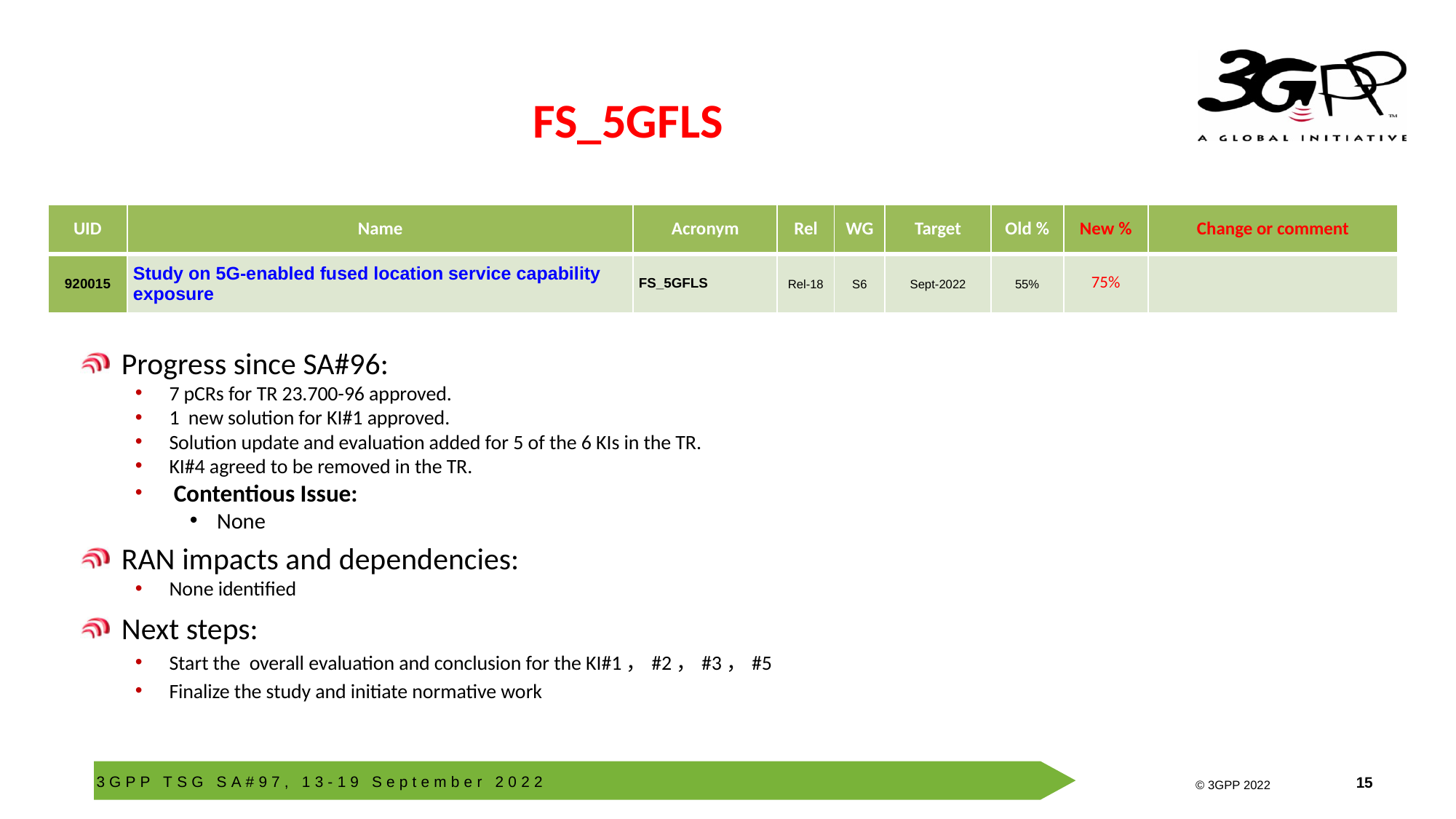

# FS_5GFLS
| UID | Name | Acronym | Rel | WG | Target | Old % | New % | Change or comment |
| --- | --- | --- | --- | --- | --- | --- | --- | --- |
| 920015 | Study on 5G-enabled fused location service capability exposure | FS\_5GFLS | Rel-18 | S6 | Sept-2022 | 55% | 75% |  |
Progress since SA#96:
7 pCRs for TR 23.700-96 approved.
1  new solution for KI#1 approved.
Solution update and evaluation added for 5 of the 6 KIs in the TR.
KI#4 agreed to be removed in the TR.
 Contentious Issue:
None
RAN impacts and dependencies:
None identified
Next steps:
Start the  overall evaluation and conclusion for the KI#1，#2，#3，#5
Finalize the study and initiate normative work